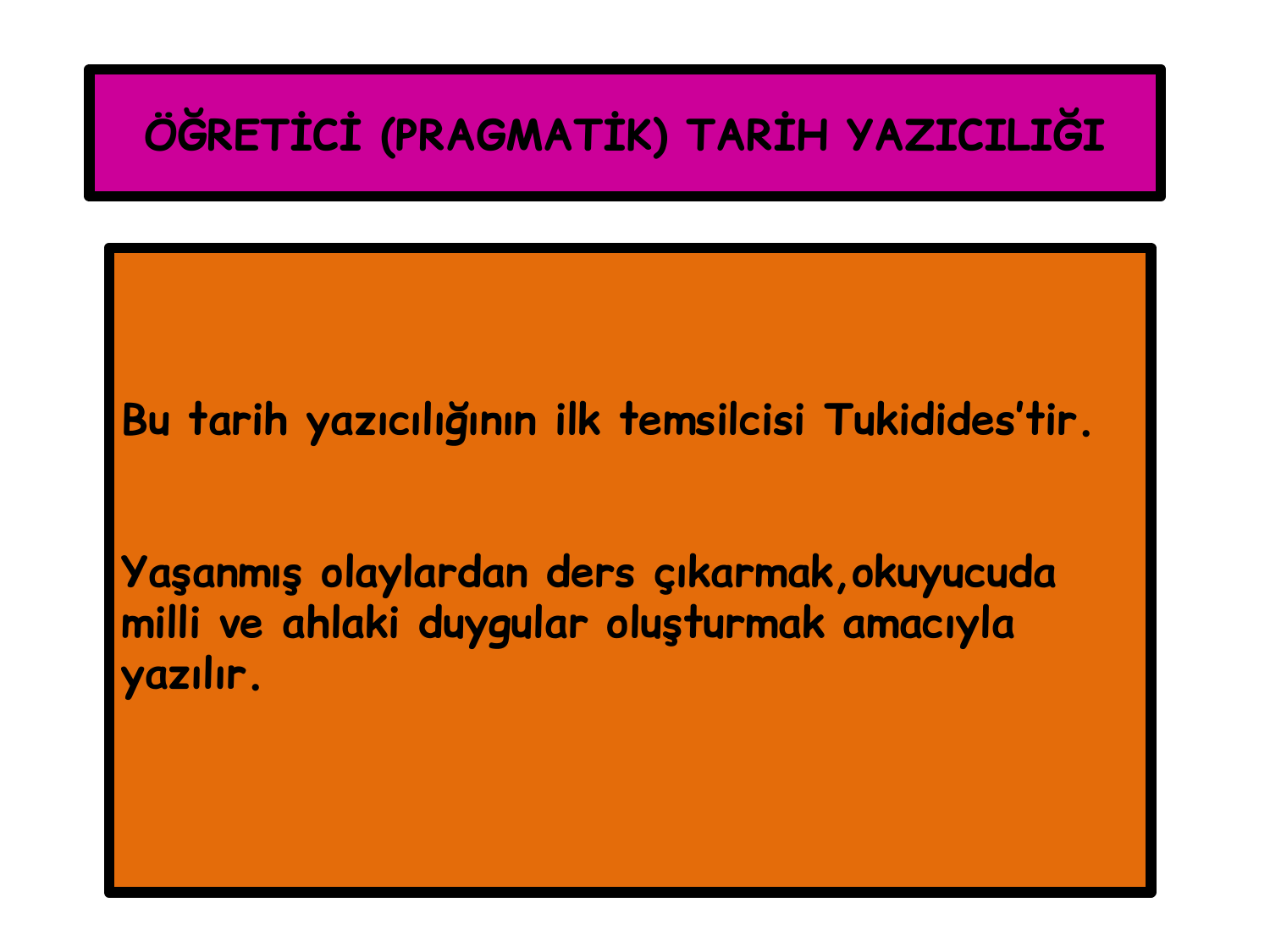

ÖĞRETİCİ (PRAGMATİK) TARİH YAZICILIĞI
Bu tarih yazıcılığının ilk temsilcisi Tukidides’tir.

Yaşanmış olaylardan ders çıkarmak,okuyucuda milli ve ahlaki duygular oluşturmak amacıyla yazılır.